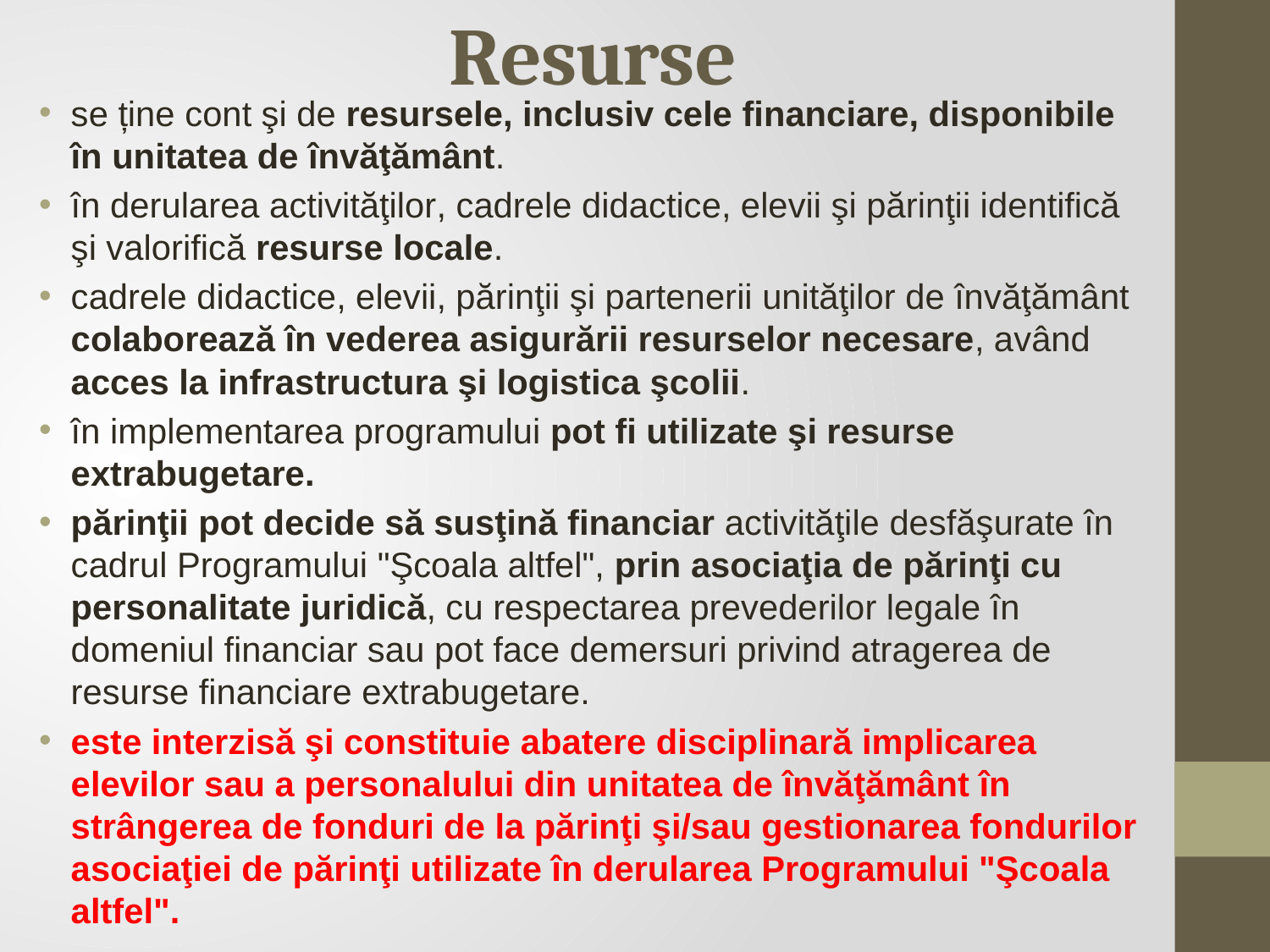

# Resurse
se ține cont şi de resursele, inclusiv cele financiare, disponibile în unitatea de învăţământ.
în derularea activităţilor, cadrele didactice, elevii şi părinţii identifică şi valorifică resurse locale.
cadrele didactice, elevii, părinţii şi partenerii unităţilor de învăţământ colaborează în vederea asigurării resurselor necesare, având acces la infrastructura şi logistica şcolii.
în implementarea programului pot fi utilizate şi resurse extrabugetare.
părinţii pot decide să susţină financiar activităţile desfăşurate în cadrul Programului "Şcoala altfel", prin asociaţia de părinţi cu personalitate juridică, cu respectarea prevederilor legale în domeniul financiar sau pot face demersuri privind atragerea de resurse financiare extrabugetare.
este interzisă şi constituie abatere disciplinară implicarea elevilor sau a personalului din unitatea de învăţământ în strângerea de fonduri de la părinţi şi/sau gestionarea fondurilor asociaţiei de părinţi utilizate în derularea Programului "Şcoala altfel".